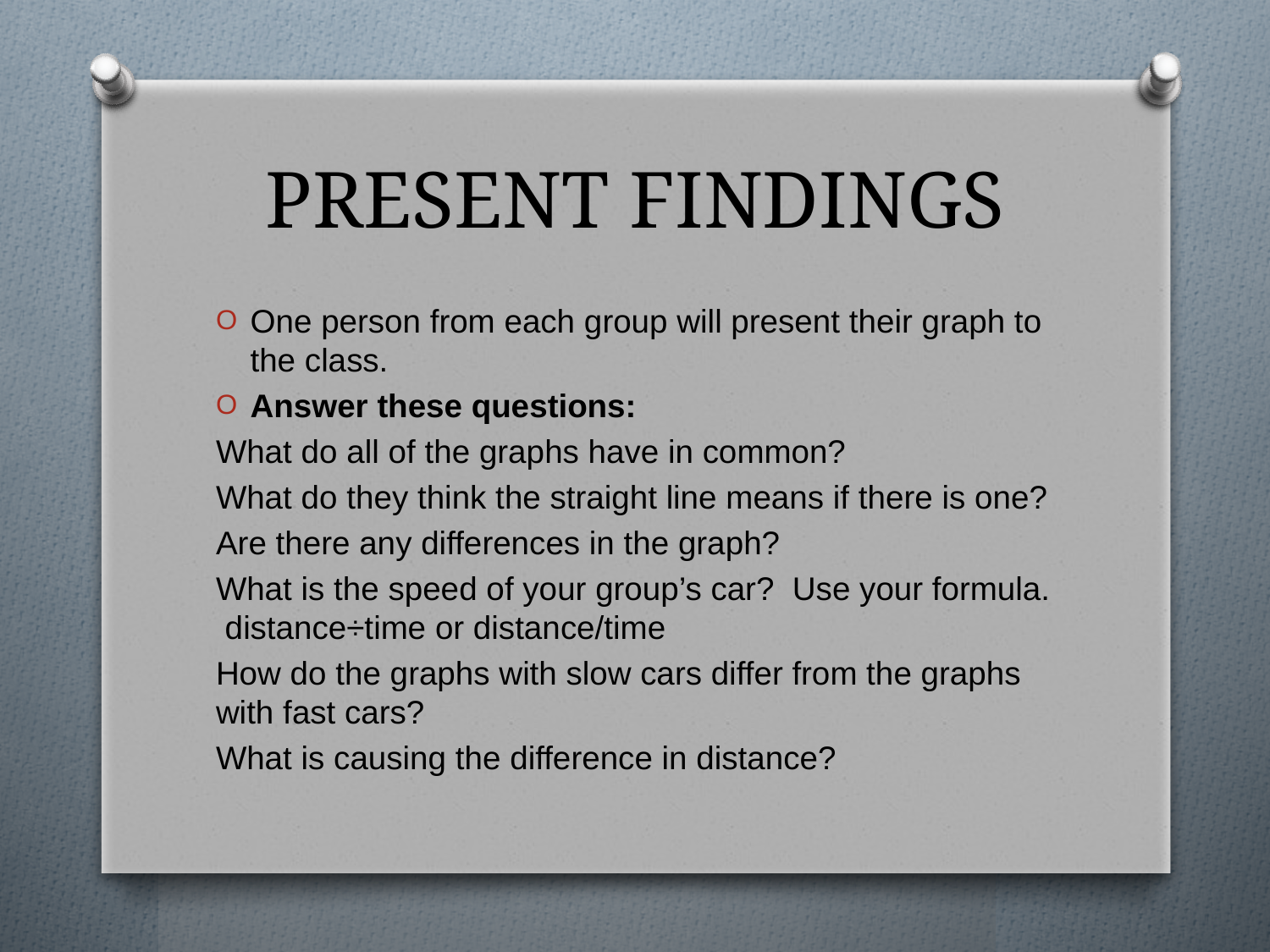

# PRESENT FINDINGS
One person from each group will present their graph to the class.
Answer these questions:
What do all of the graphs have in common?
What do they think the straight line means if there is one?
Are there any differences in the graph?
What is the speed of your group’s car?  Use your formula.  distance÷time or distance/time
How do the graphs with slow cars differ from the graphs with fast cars?
What is causing the difference in distance?